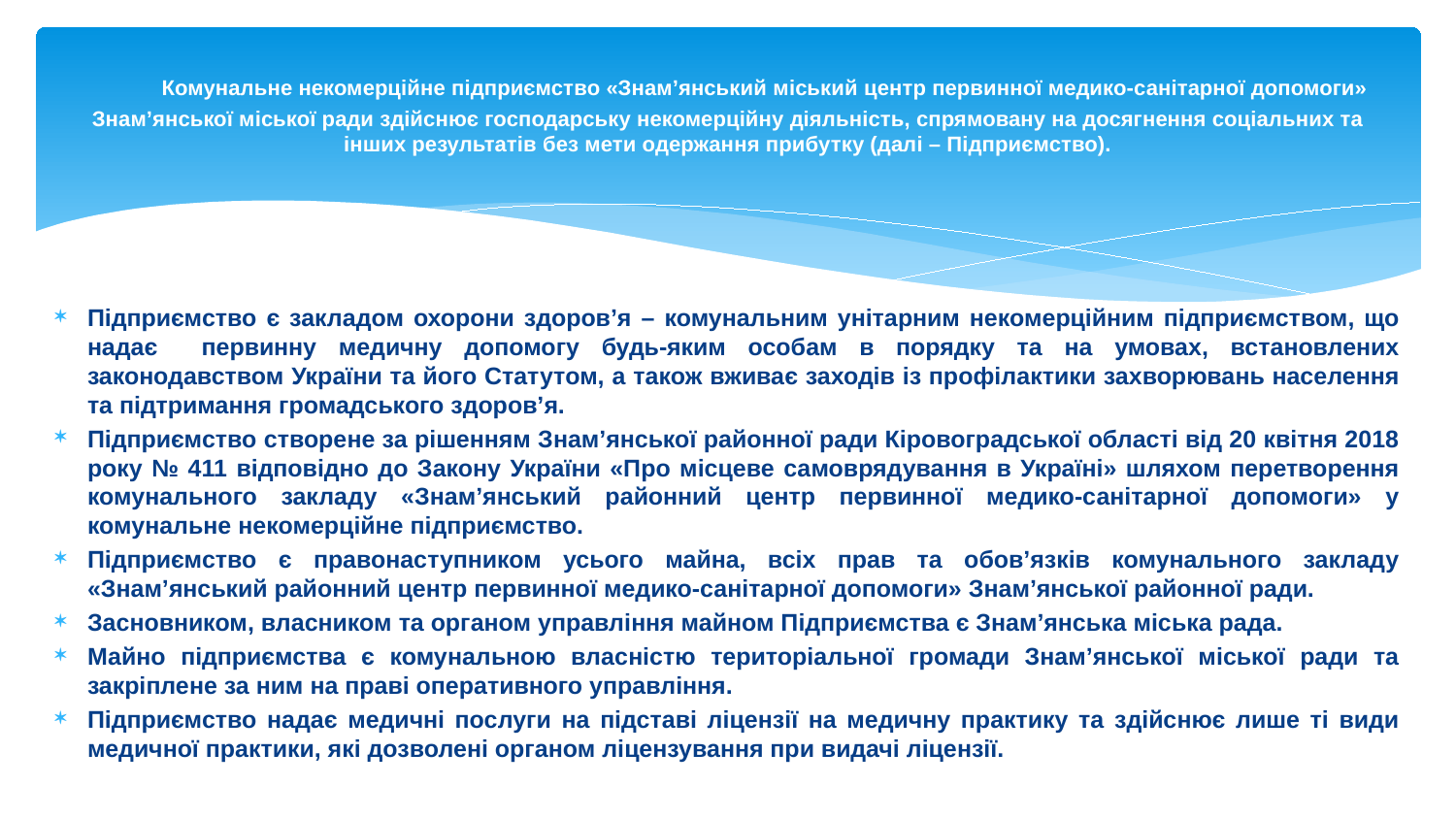

# Комунальне некомерційне підприємство «Знам’янський міський центр первинної медико-санітарної допомоги» Знам’янської міської ради здійснює господарську некомерційну діяльність, спрямовану на досягнення соціальних та інших результатів без мети одержання прибутку (далі – Підприємство).
Підприємство є закладом охорони здоров’я – комунальним унітарним некомерційним підприємством, що надає  первинну медичну допомогу будь-яким особам в порядку та на умовах, встановлених законодавством України та його Статутом, а також вживає заходів із профілактики захворювань населення та підтримання громадського здоров’я.
Підприємство створене за рішенням Знам’янської районної ради Кіровоградської області від 20 квітня 2018 року № 411 відповідно до Закону України «Про місцеве самоврядування в Україні» шляхом перетворення комунального закладу «Знам’янський районний центр первинної медико-санітарної допомоги» у комунальне некомерційне підприємство.
Підприємство є правонаступником усього майна, всіх прав та обов’язків комунального закладу «Знам’янський районний центр первинної медико-санітарної допомоги» Знам’янської районної ради.
Засновником, власником та органом управління майном Підприємства є Знам’янська міська рада.
Майно підприємства є комунальною власністю територіальної громади Знам’янської міської ради та закріплене за ним на праві оперативного управління.
Підприємство надає медичні послуги на підставі ліцензії на медичну практику та здійснює лише ті види медичної практики, які дозволені органом ліцензування при видачі ліцензії.